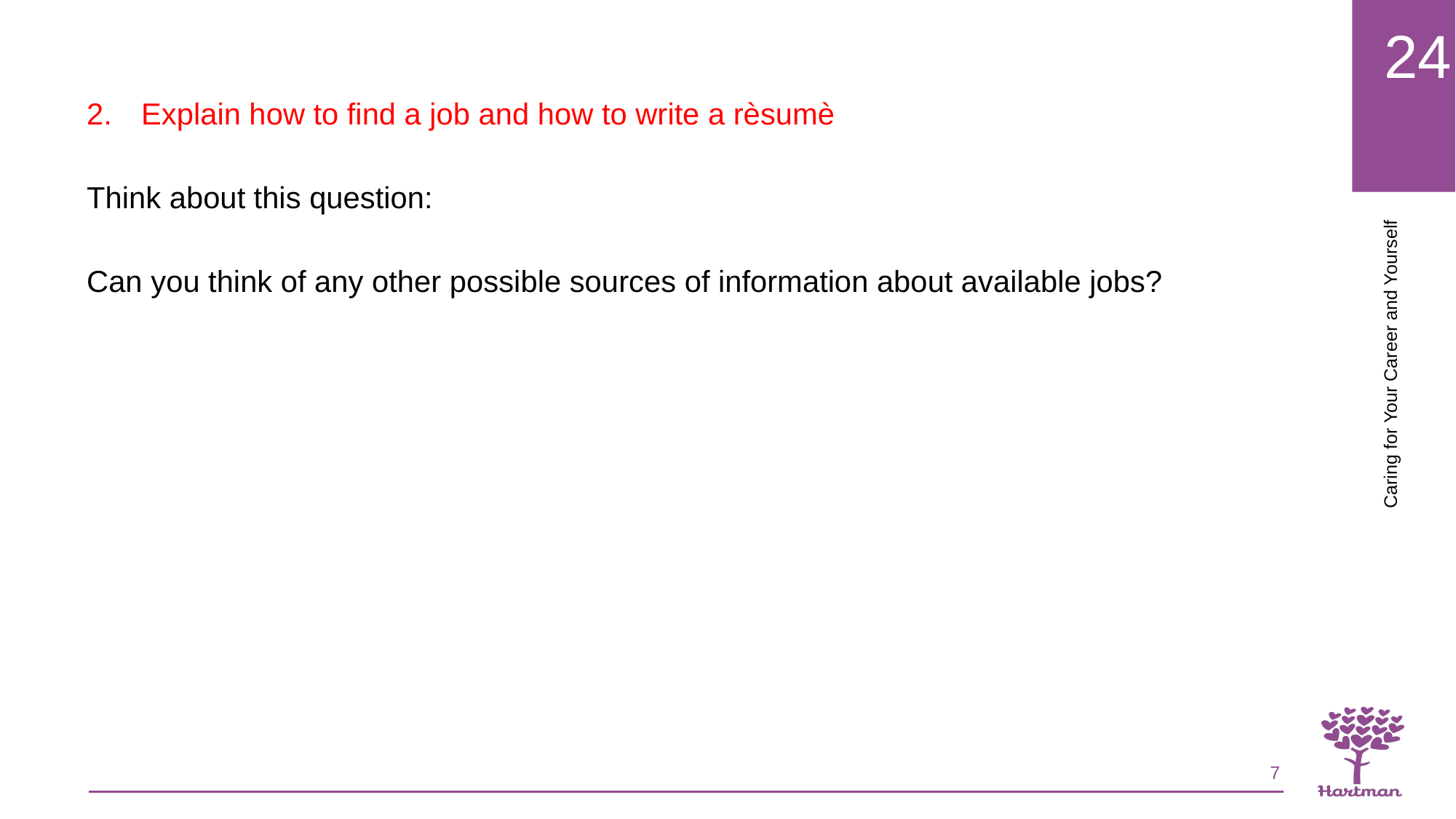

Explain how to find a job and how to write a rèsumè

Think about this question:

Can you think of any other possible sources of information about available jobs?

7